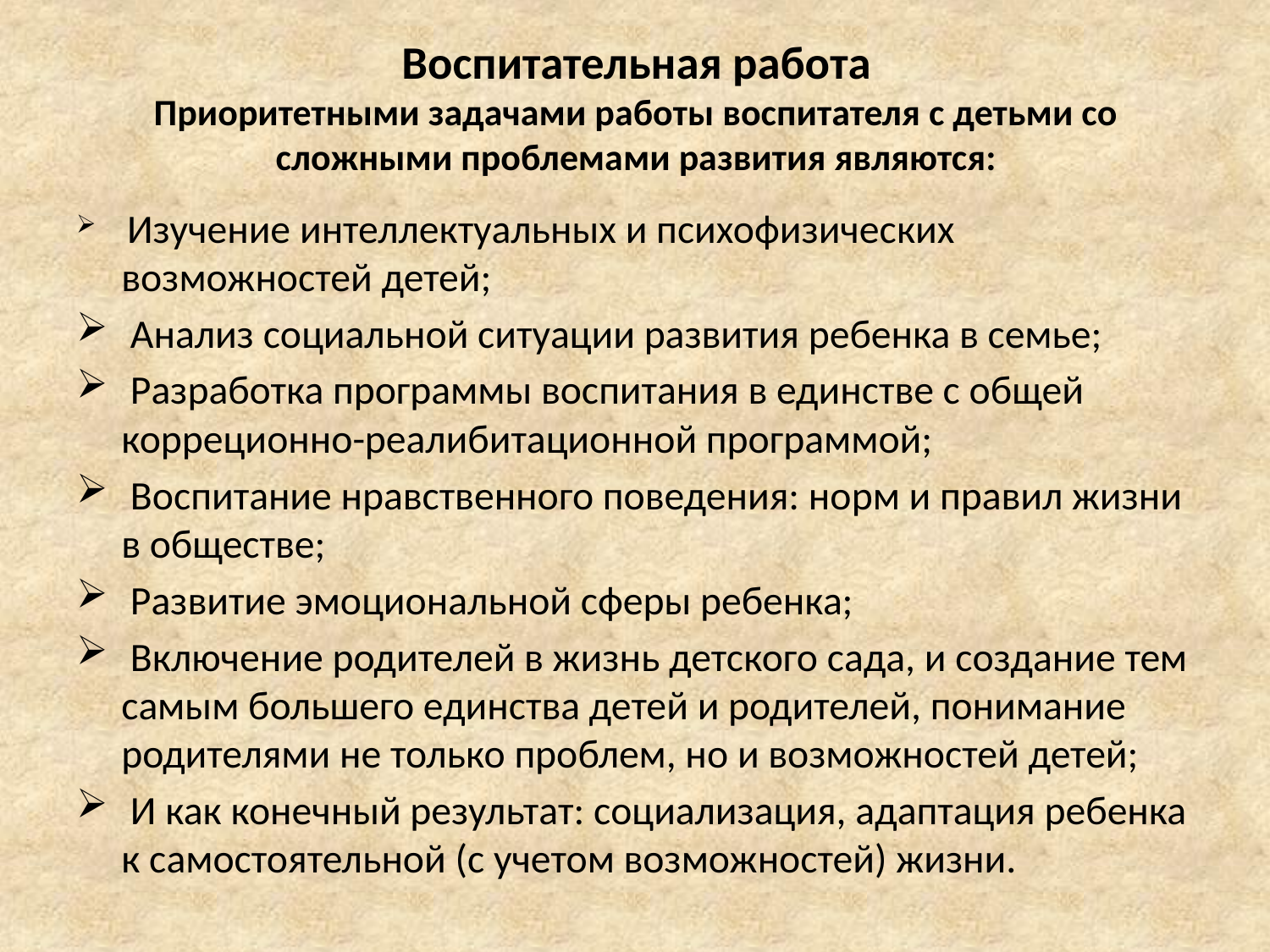

# Воспитательная работа Приоритетными задачами работы воспитателя с детьми со сложными проблемами развития являются:
 Изучение интеллектуальных и психофизических возможностей детей;
 Анализ социальной ситуации развития ребенка в семье;
 Разработка программы воспитания в единстве с общей корреционно-реалибитационной программой;
 Воспитание нравственного поведения: норм и правил жизни в обществе;
 Развитие эмоциональной сферы ребенка;
 Включение родителей в жизнь детского сада, и создание тем самым большего единства детей и родителей, понимание родителями не только проблем, но и возможностей детей;
 И как конечный результат: социализация, адаптация ребенка к самостоятельной (с учетом возможностей) жизни.